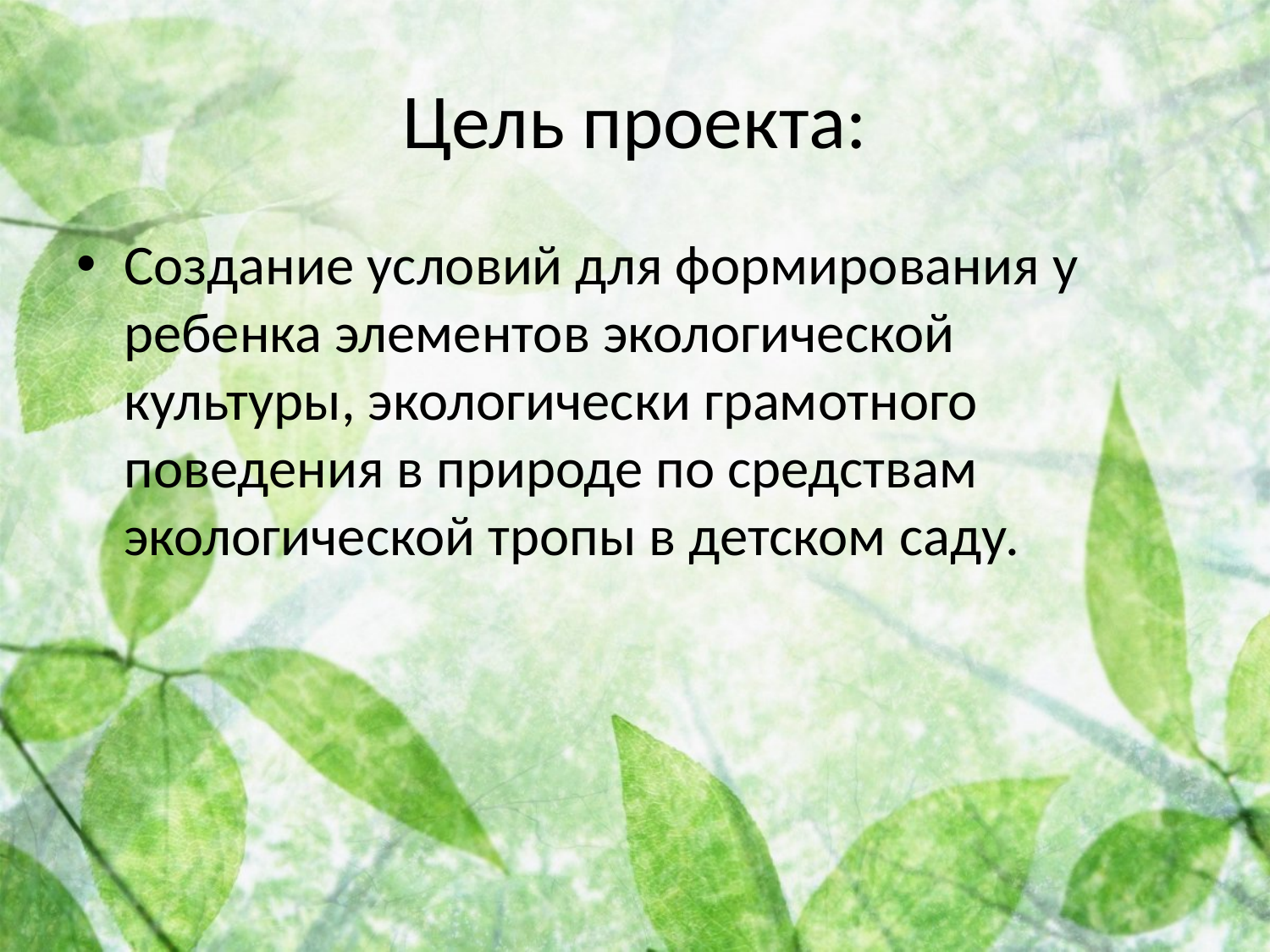

# Цель проекта:
Создание условий для формирования у ребенка элементов экологической культуры, экологически грамотного поведения в природе по средствам экологической тропы в детском саду.